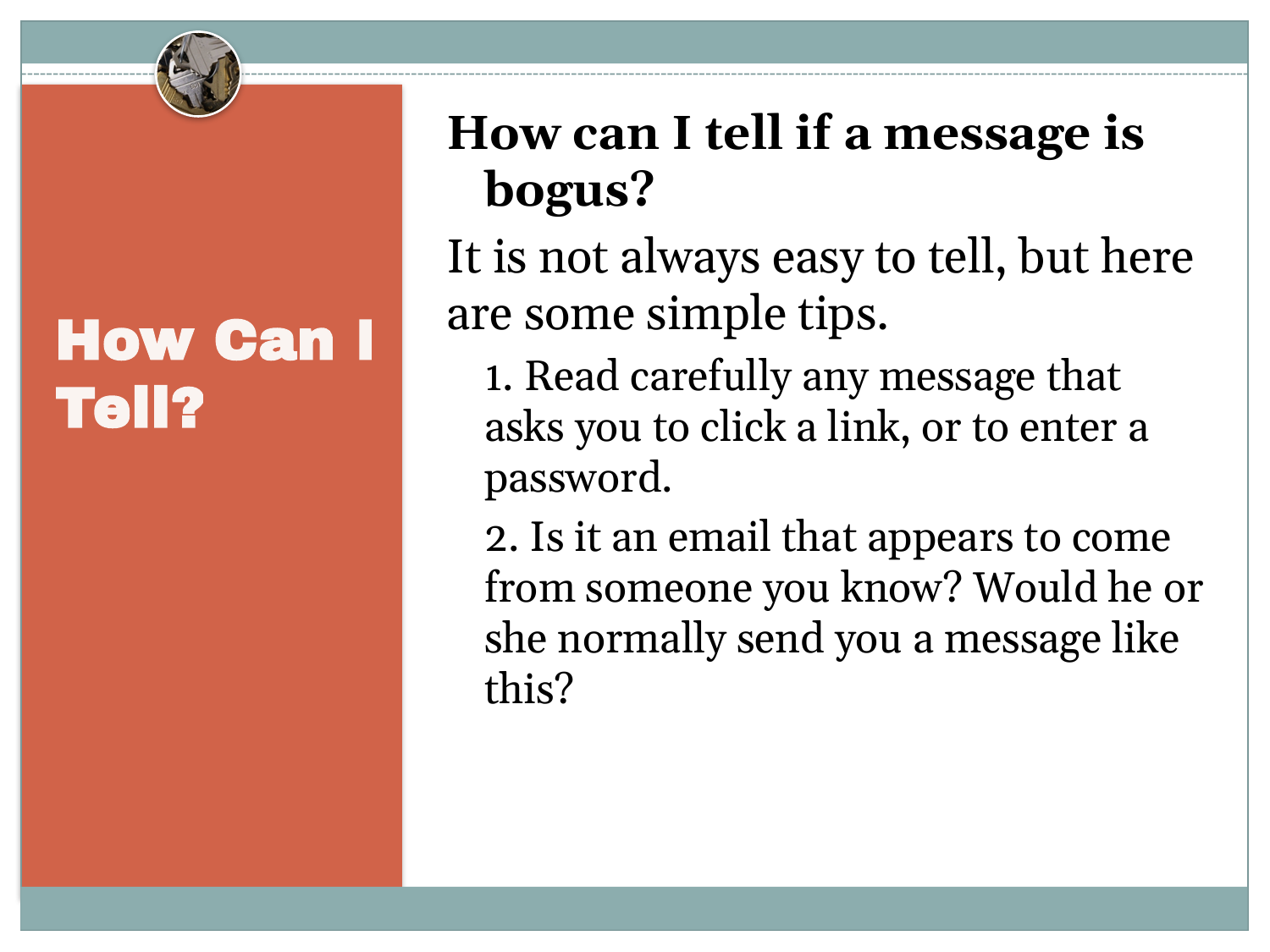

How can I tell if a message is bogus?
It is not always easy to tell, but here are some simple tips.
1. Read carefully any message that asks you to click a link, or to enter a password.
2. Is it an email that appears to come from someone you know? Would he or she normally send you a message like this?
# How Can I Tell?